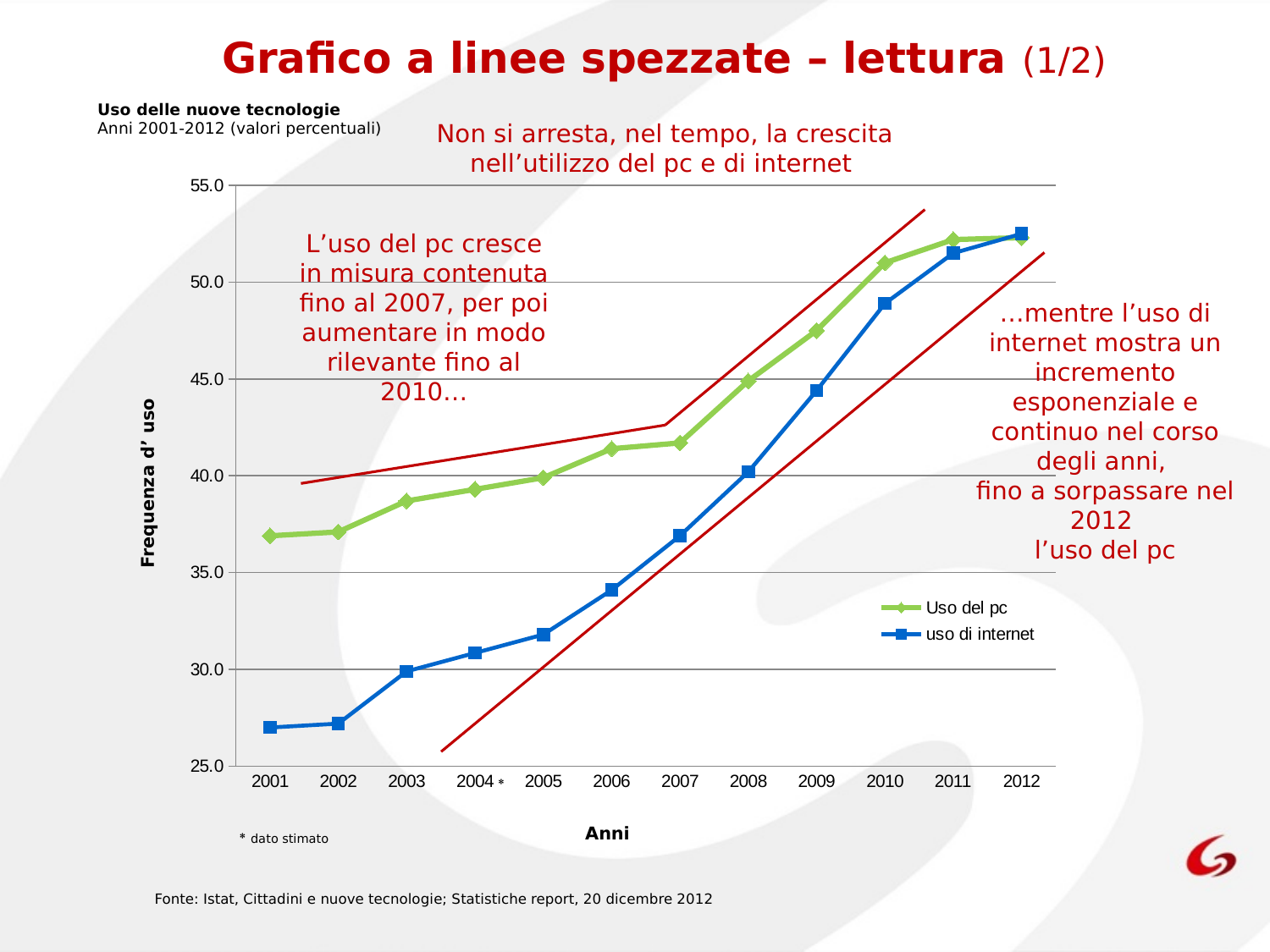

Grafico a linee spezzate – lettura (1/2)
Uso delle nuove tecnologie
Anni 2001-2012 (valori percentuali)
Non si arresta, nel tempo, la crescita nell’utilizzo del pc e di internet

### Chart

| Category |  |  |
|---|---|---|
| 2001 | 36.9 | 27.0 |
| 2002 | 37.1 | 27.2 |
| 2003 | 38.7 | 29.9 |
| 2004 | 39.300000000000004 | 30.85 |
| 2005 | 39.9 | 31.8 |
| 2006 | 41.4 | 34.1 |
| 2007 | 41.7 | 36.9 |
| 2008 | 44.9 | 40.2 |
| 2009 | 47.5 | 44.4 |
| 2010 | 51.0 | 48.9 |
| 2011 | 52.2 | 51.5 |
| 2012 | 52.3 | 52.5 |
L’uso del pc cresce in misura contenuta fino al 2007, per poi aumentare in modo rilevante fino al 2010…
…mentre l’uso di internet mostra un incremento esponenziale e continuo nel corso degli anni,
fino a sorpassare nel 2012
l’uso del pc
Frequenza d’ uso
*
Anni
* dato stimato
Fonte: Istat, Cittadini e nuove tecnologie; Statistiche report, 20 dicembre 2012